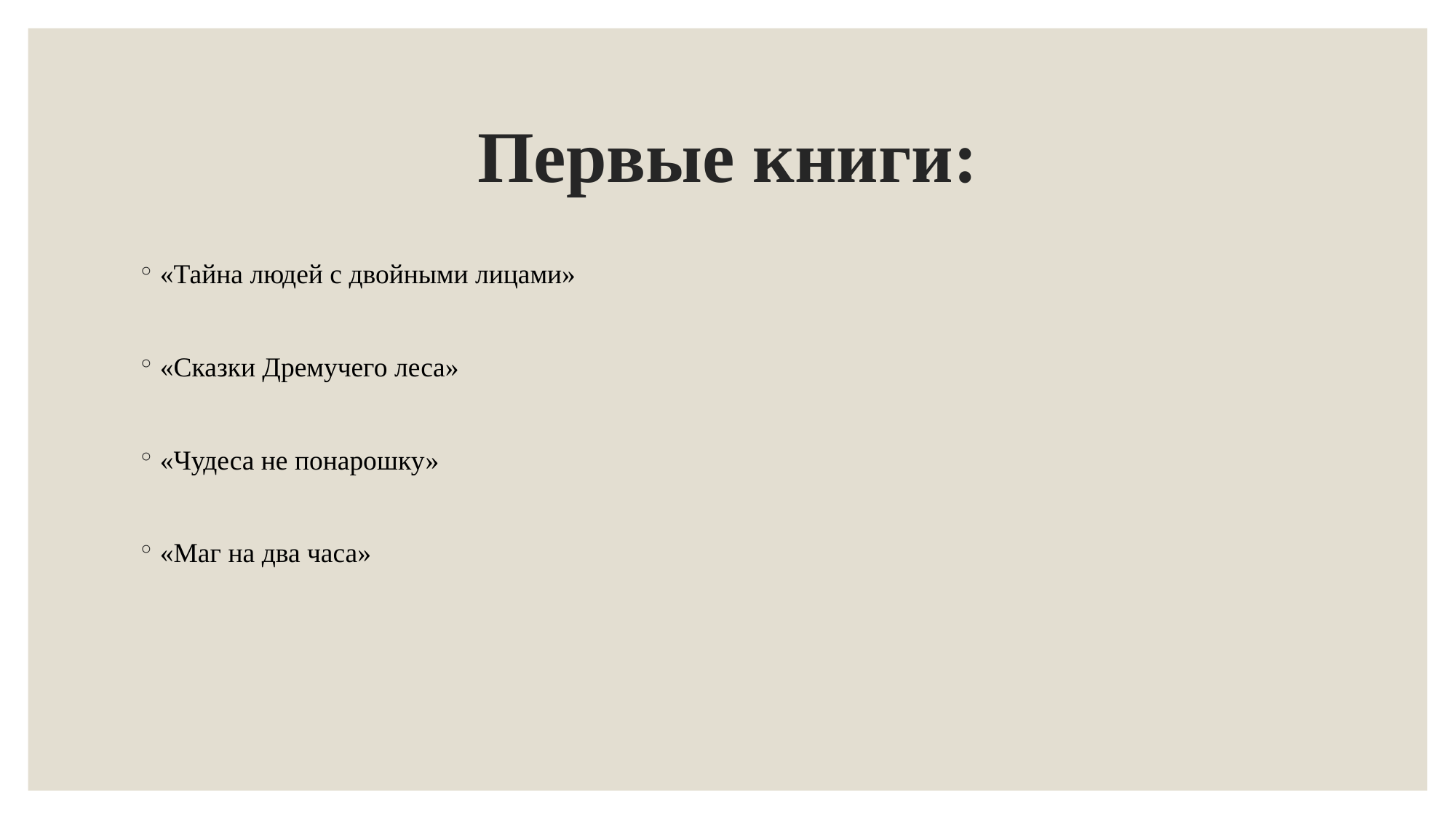

# Первые книги:
«Тайна людей с двойными лицами»

«Сказки Дремучего леса»

«Чудеса не понарошку»

«Маг на два часа»